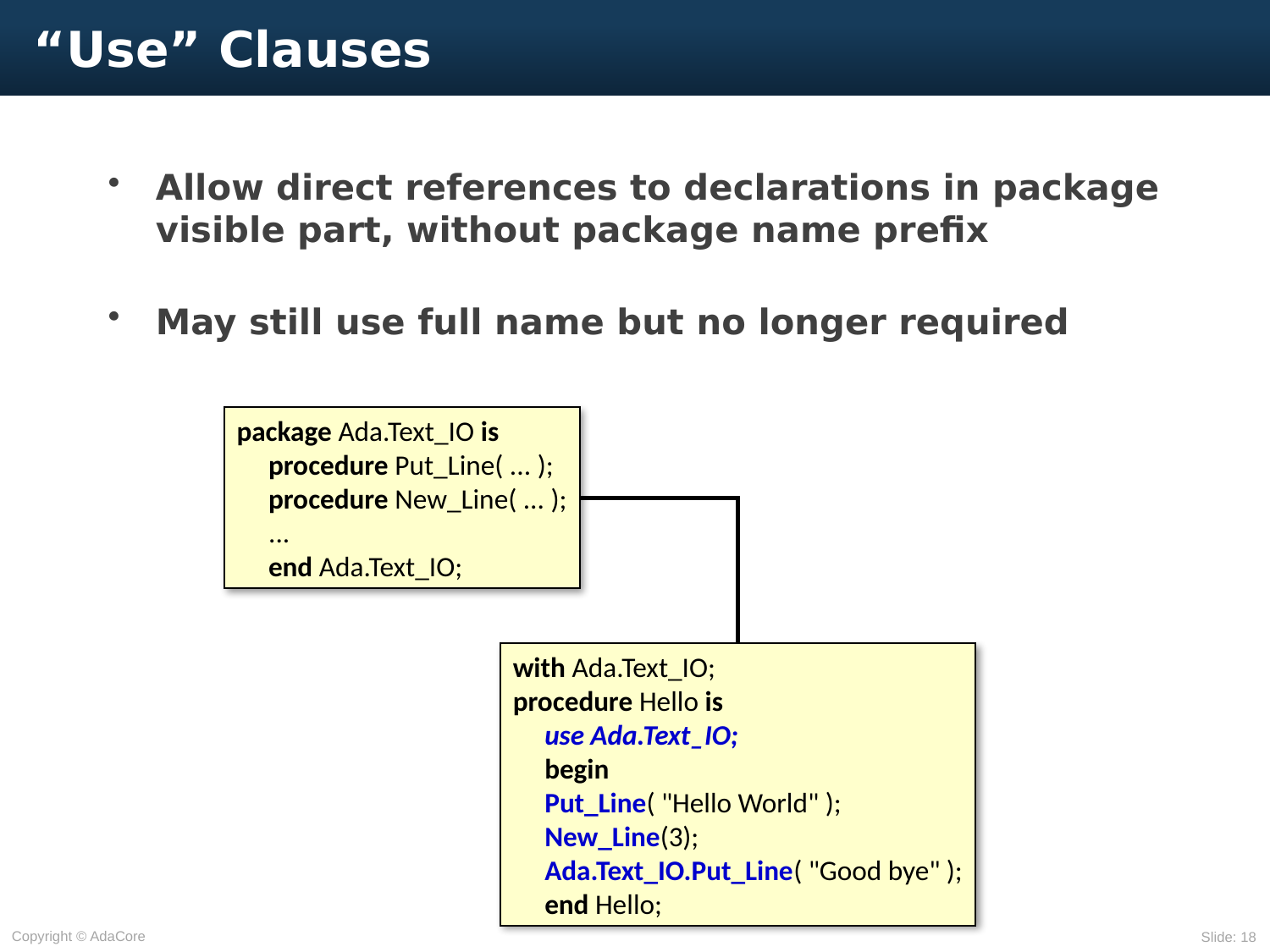

# “Use” Clauses
Allow direct references to declarations in package visible part, without package name prefix
May still use full name but no longer required

package Ada.Text_IO is
procedure Put_Line( ... );
procedure New_Line( ... );
...
end Ada.Text_IO;
with Ada.Text_IO;
procedure Hello is
use Ada.Text_IO;
begin
Put_Line( "Hello World" );
New_Line(3);
Ada.Text_IO.Put_Line( "Good bye" );
end Hello;